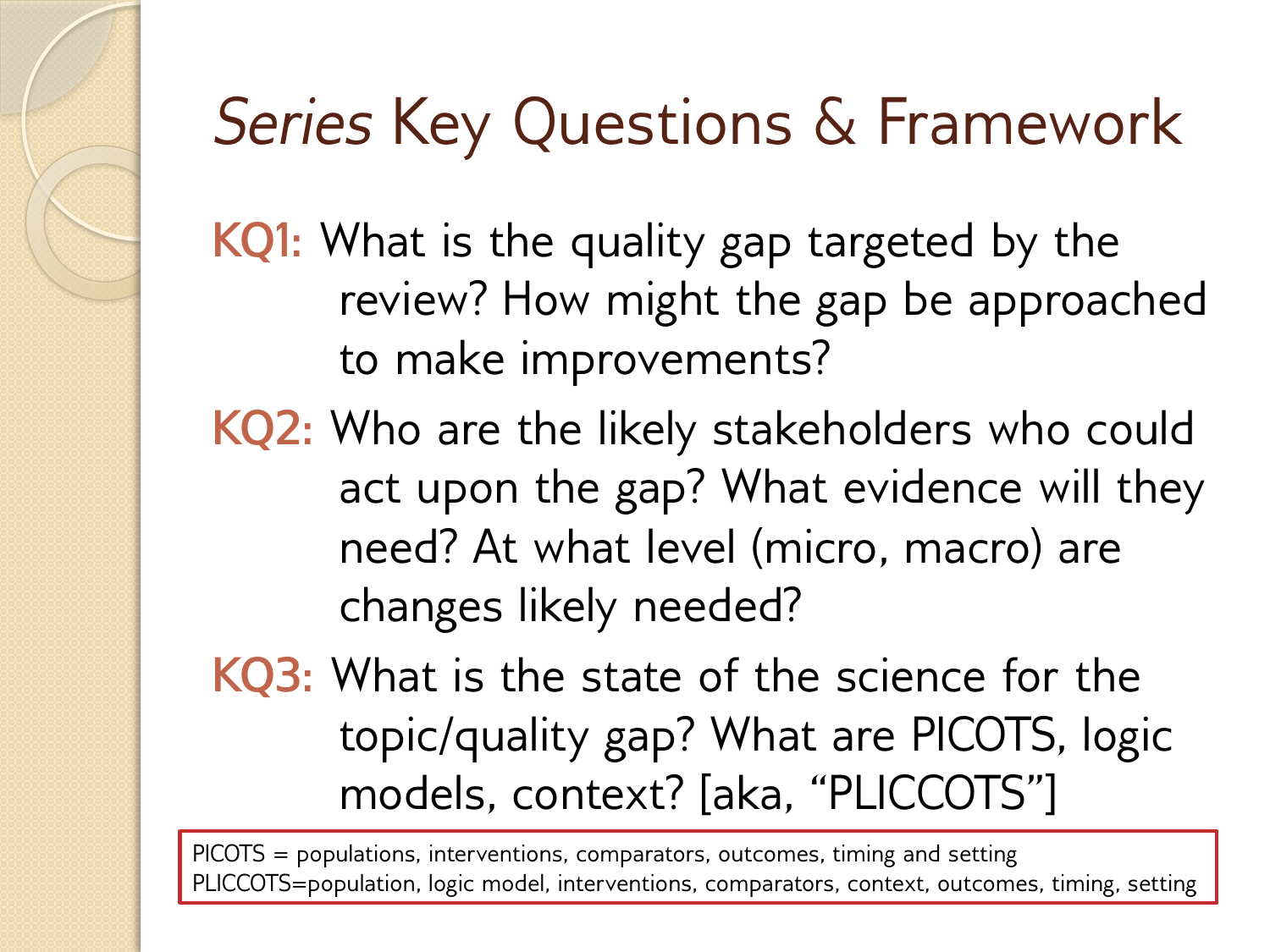

# Series Key Questions & Framework
KQ1: What is the quality gap targeted by the review? How might the gap be approached to make improvements?
KQ2: Who are the likely stakeholders who could act upon the gap? What evidence will they need? At what level (micro, macro) are changes likely needed?
KQ3: What is the state of the science for the topic/quality gap? What are PICOTS, logic models, context? [aka, “PLICCOTS”]
PICOTS = populations, interventions, comparators, outcomes, timing and setting
PLICCOTS=population, logic model, interventions, comparators, context, outcomes, timing, setting